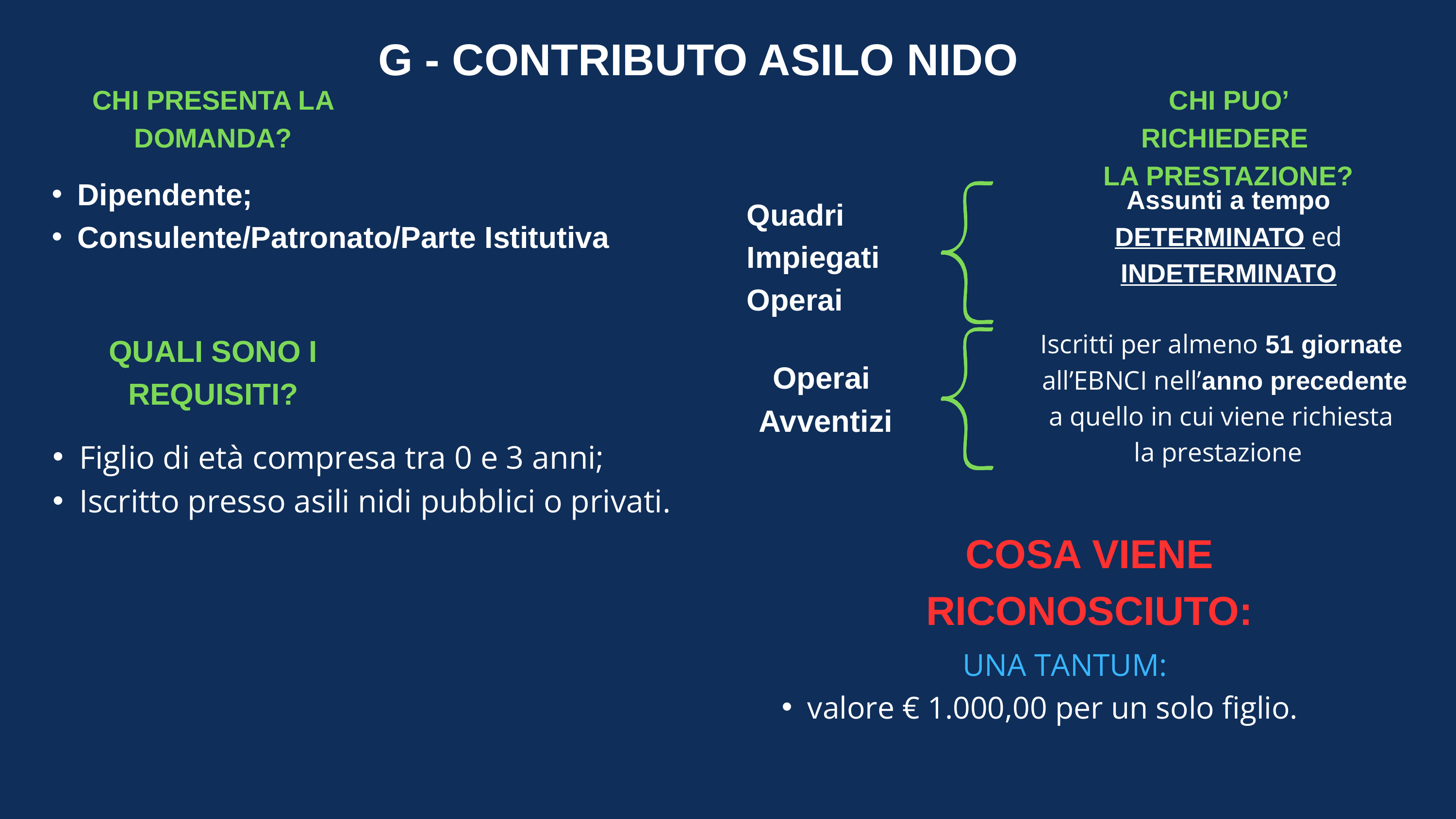

G - CONTRIBUTO ASILO NIDO
CHI PRESENTA LA DOMANDA?
CHI PUO’ RICHIEDERE
LA PRESTAZIONE?
Dipendente;
Consulente/Patronato/Parte Istitutiva
Assunti a tempo
 DETERMINATO ed
INDETERMINATO

Quadri
Impiegati
Operai
Iscritti per almeno 51 giornate
 all’EBNCI nell’anno precedente
 a quello in cui viene richiesta
la prestazione

QUALI SONO I
REQUISITI?
Operai
Avventizi
Figlio di età compresa tra 0 e 3 anni;
Iscritto presso asili nidi pubblici o privati.
COSA VIENE RICONOSCIUTO:
UNA TANTUM:
valore € 1.000,00 per un solo figlio.